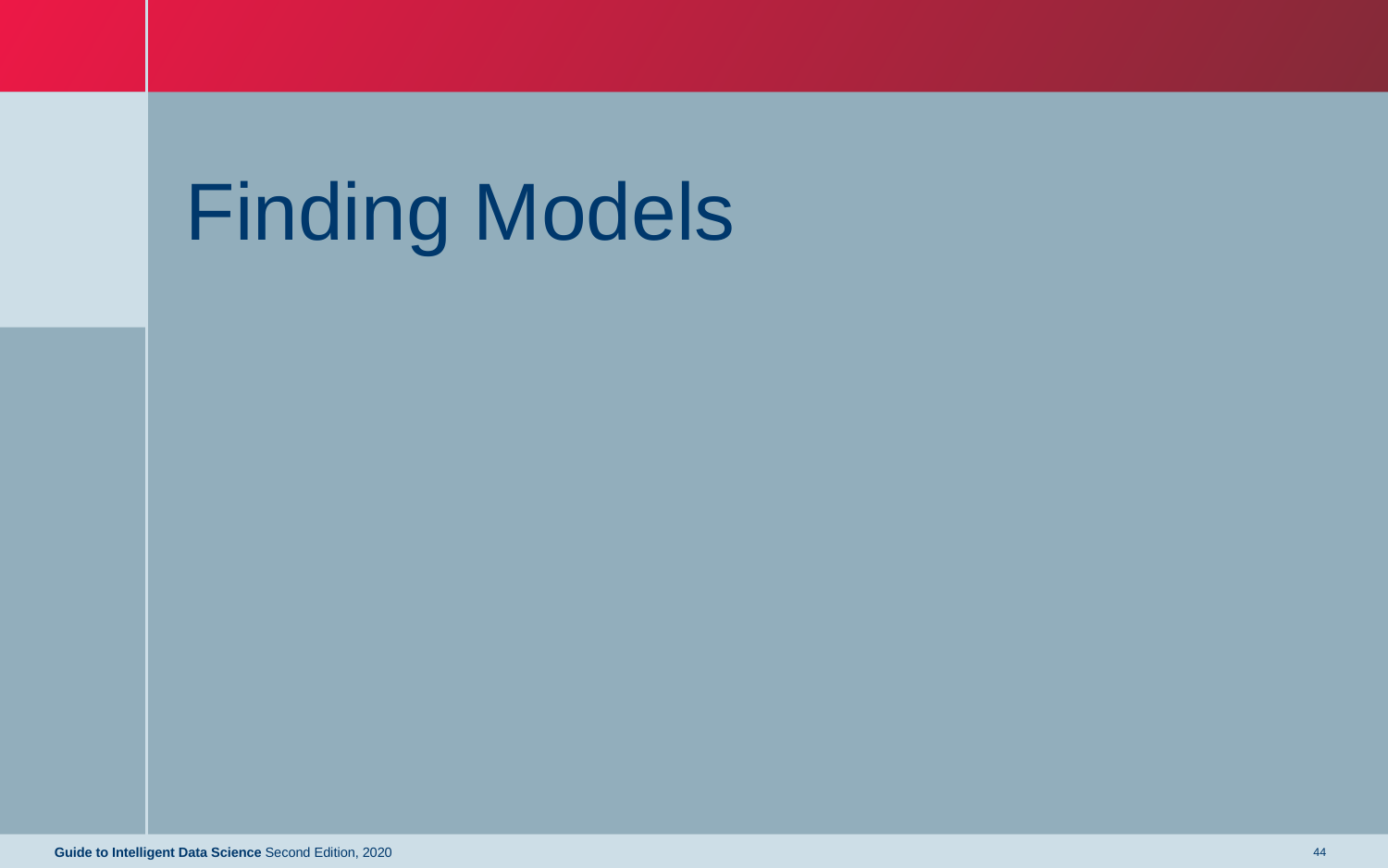

# Finding Models
Guide to Intelligent Data Science Second Edition, 2020
44